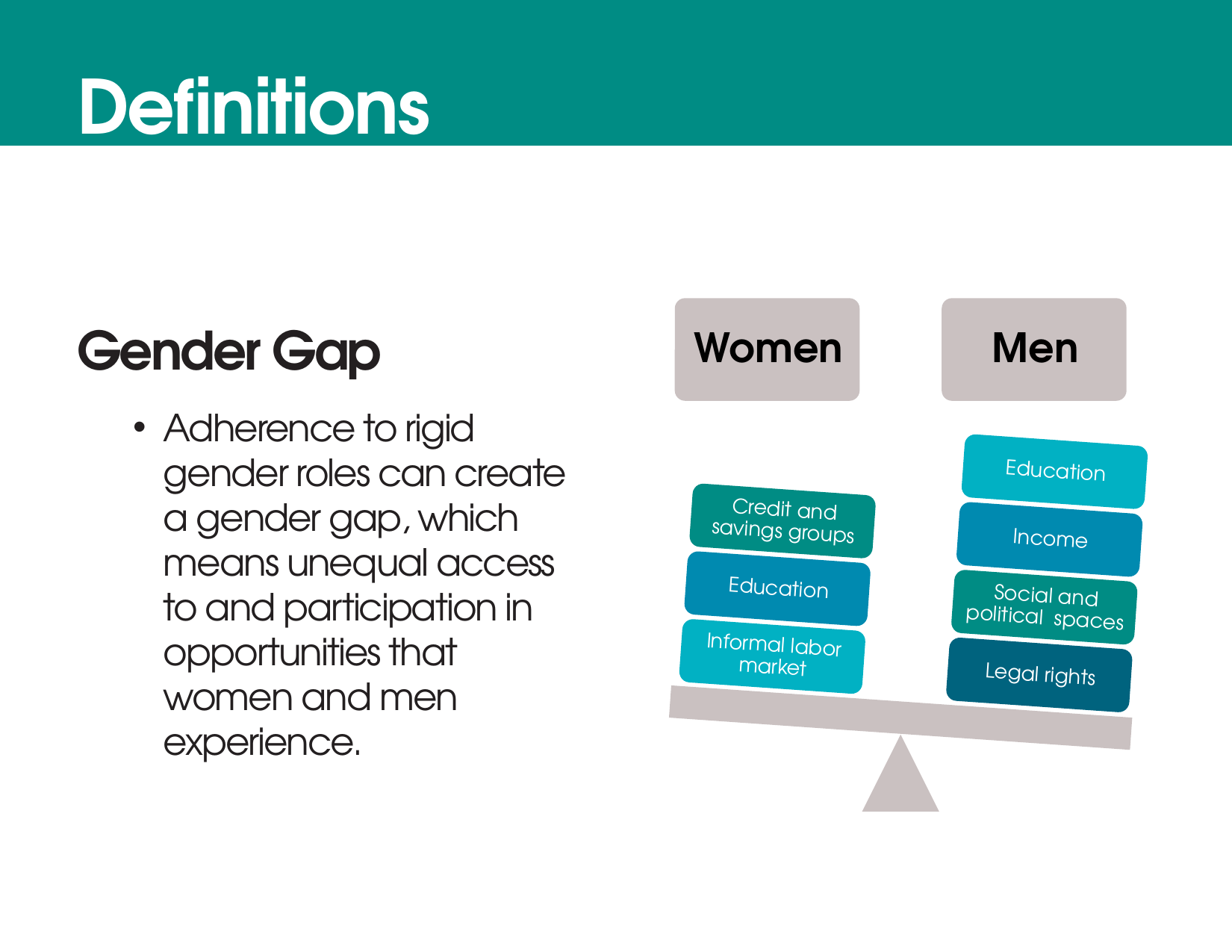

Definitions
Women
Men
Legal rights
Social and political  spaces
Income
Education
Informal labor market
Education
Credit and savings groups
Gender Gap
Adherence to rigid gender roles can create a gender gap, which means unequal access to and participation in opportunities that women and men experience.